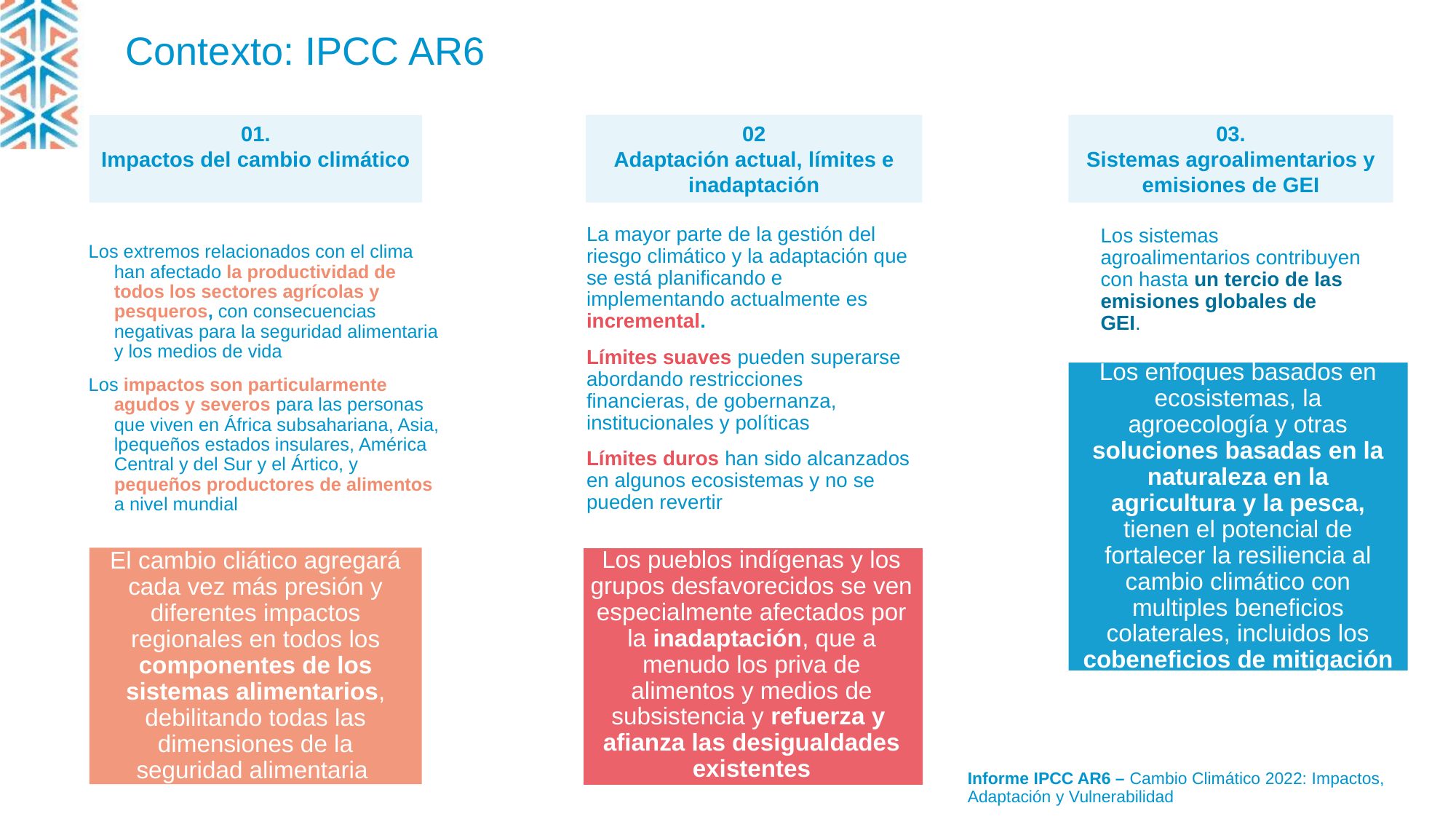

# Contexto: IPCC AR6
02
Adaptación actual, límites e inadaptación
03.
Sistemas agroalimentarios y emisiones de GEI
01.
Impactos del cambio climático
La mayor parte de la gestión del riesgo climático y la adaptación que se está planificando e implementando actualmente es incremental.
Límites suaves pueden superarse abordando restricciones financieras, de gobernanza, institucionales y políticas
Límites duros han sido alcanzados en algunos ecosistemas y no se pueden revertir

Los sistemas agroalimentarios contribuyen con hasta un tercio de las emisiones globales de GEI.

Los extremos relacionados con el clima han afectado la productividad de todos los sectores agrícolas y pesqueros, con consecuencias negativas para la seguridad alimentaria y los medios de vida
Los impactos son particularmente agudos y severos para las personas que viven en África subsahariana, Asia, lpequeños estados insulares, América Central y del Sur y el Ártico, y pequeños productores de alimentos a nivel mundial

Los enfoques basados en ecosistemas, la agroecología y otras soluciones basadas en la naturaleza en la agricultura y la pesca, tienen el potencial de fortalecer la resiliencia al cambio climático con multiples beneficios colaterales, incluidos los cobeneficios de mitigación

El cambio cliático agregará cada vez más presión y diferentes impactos regionales en todos los componentes de los sistemas alimentarios, debilitando todas las dimensiones de la seguridad alimentaria
Los pueblos indígenas y los grupos desfavorecidos se ven especialmente afectados por la inadaptación, que a menudo los priva de alimentos y medios de subsistencia y refuerza y ​​afianza las desigualdades existentes

Informe IPCC AR6 – Cambio Climático 2022: Impactos, Adaptación y Vulnerabilidad